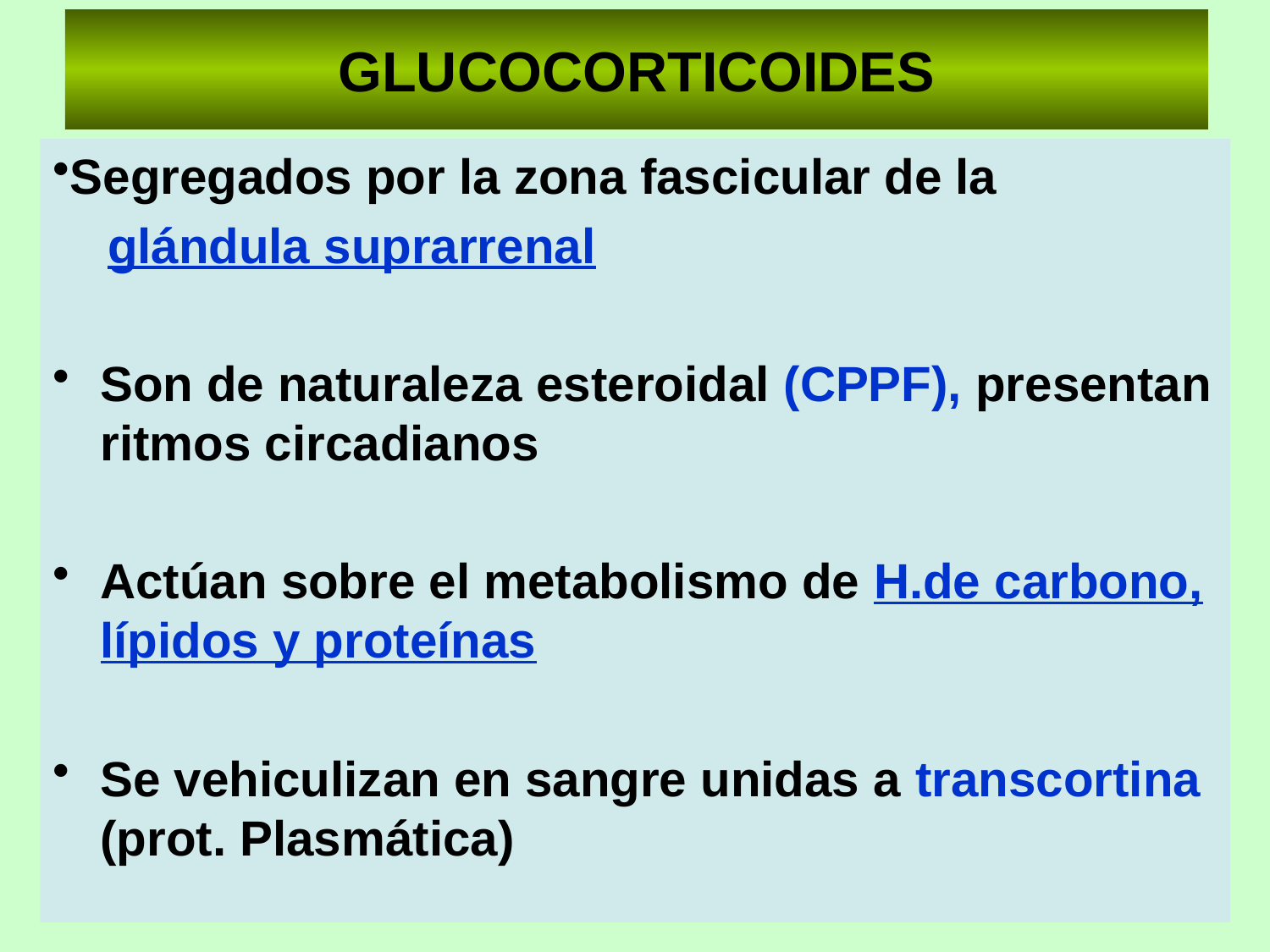

# GLUCOCORTICOIDES
Segregados por la zona fascicular de la
    glándula suprarrenal

Son de naturaleza esteroidal (CPPF), presentan ritmos circadianos

Actúan sobre el metabolismo de H.de carbono, lípidos y proteínas

Se vehiculizan en sangre unidas a transcortina (prot. Plasmática)